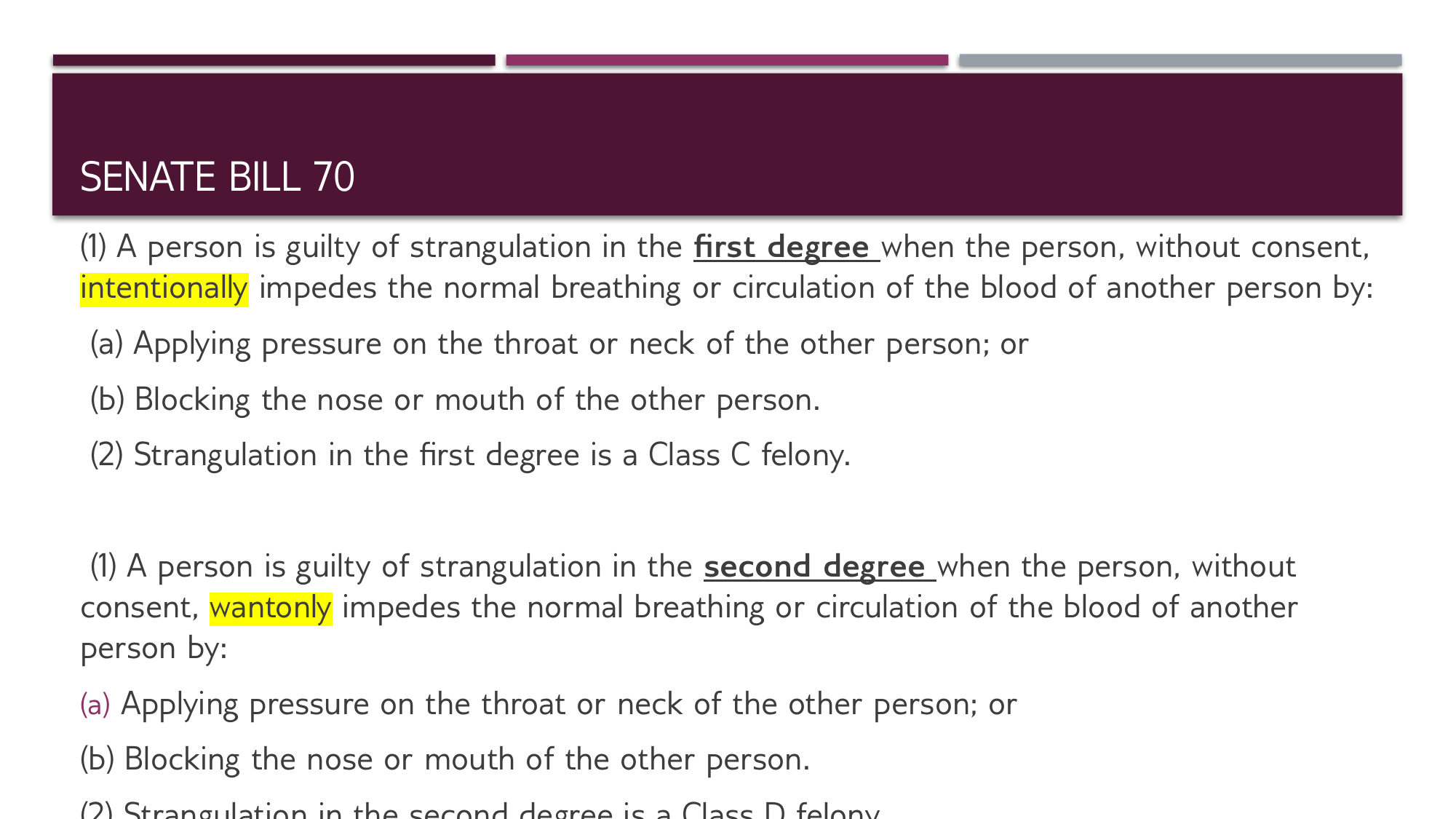

# SENATE BILL 70
(1) A person is guilty of strangulation in the first degree when the person, without consent, intentionally impedes the normal breathing or circulation of the blood of another person by:
 (a) Applying pressure on the throat or neck of the other person; or
 (b) Blocking the nose or mouth of the other person.
 (2) Strangulation in the first degree is a Class C felony.

 (1) A person is guilty of strangulation in the second degree when the person, without consent, wantonly impedes the normal breathing or circulation of the blood of another person by:
Applying pressure on the throat or neck of the other person; or
(b) Blocking the nose or mouth of the other person.
(2) Strangulation in the second degree is a Class D felony.